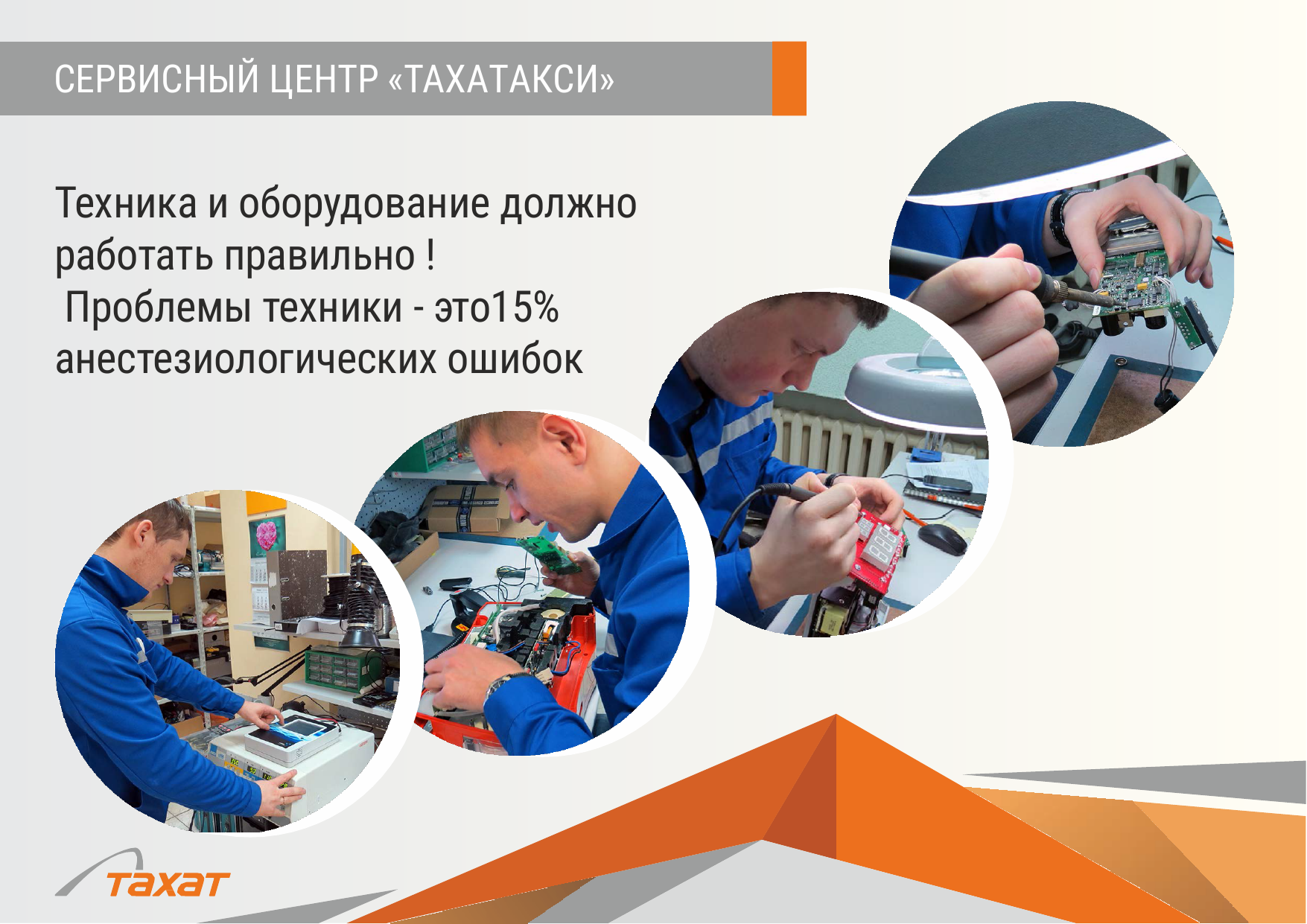

# СЕРВИСНЫЙ ЦЕНТР «ТАХАТАКСИ»

Техника и оборудование должно работать правильно !
 Проблемы техники - это15% анестезиологических ошибок